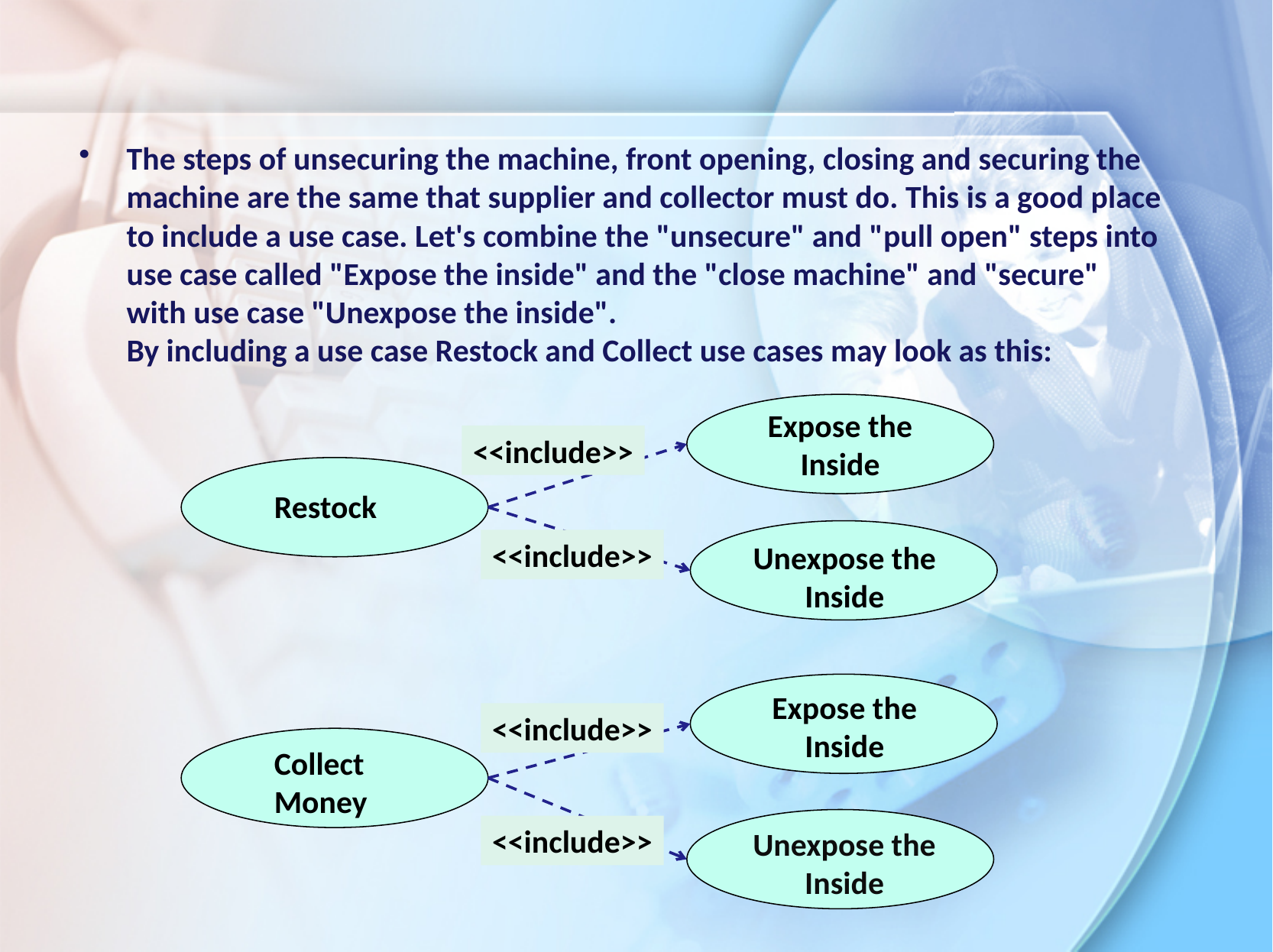

The steps of unsecuring the machine, front opening, closing and securing the machine are the same that supplier and collector must do. This is a good place to include a use case. Let's combine the "unsecure" and "pull open" steps into use case called "Expose the inside" and the "close machine" and "secure" with use case "Unexpose the inside".
By including a use case Restock and Collect use cases may look as this:

Expose the
Inside
<<include>>

Restock

<<include>>
Unexpose the
Inside

Expose the
Inside
<<include>>

Collect
Money

<<include>>
Unexpose the
Inside